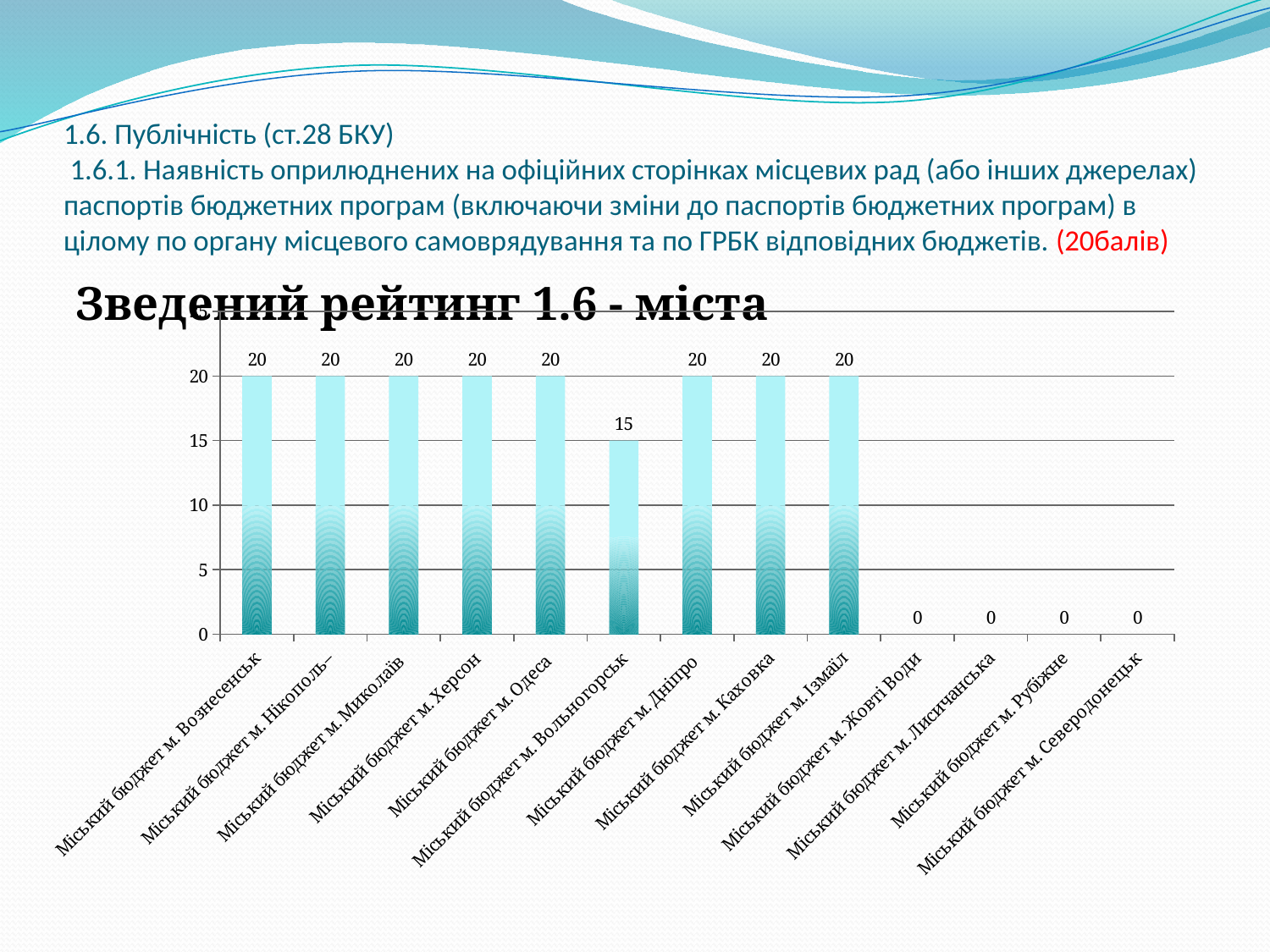

# 1.6. Публічність (ст.28 БКУ)  1.6.1. Наявність оприлюднених на офіційних сторінках місцевих рад (або інших джерелах) паспортів бюджетних програм (включаючи зміни до паспортів бюджетних програм) в цілому по органу місцевого самоврядування та по ГРБК відповідних бюджетів. (20балів)
Зведений рейтинг 1.6 - міста

### Chart

| Category |  |
|---|---|
| Міський бюджет м. Вознесенськ | 20.0 |
| Міський бюджет м. Нікополь– | 20.0 |
| Міський бюджет м. Миколаїв  | 20.0 |
| Міський бюджет м. Херсон | 20.0 |
| Міський бюджет м. Одеса  | 20.0 |
| Міський бюджет м. Вольногорськ | 15.0 |
| Міський бюджет м. Дніпро  | 20.0 |
| Міський бюджет м. Каховка | 20.0 |
| Міський бюджет м. Ізмаїл | 20.0 |
| Міський бюджет м. Жовті Води | 0.0 |
|     Міський бюджет м. Лисичанська | 0.0 |
| Міський бюджет м. Рубіжне | 0.0 |
| Міський бюджет м. Северодонецьк | 0.0 |